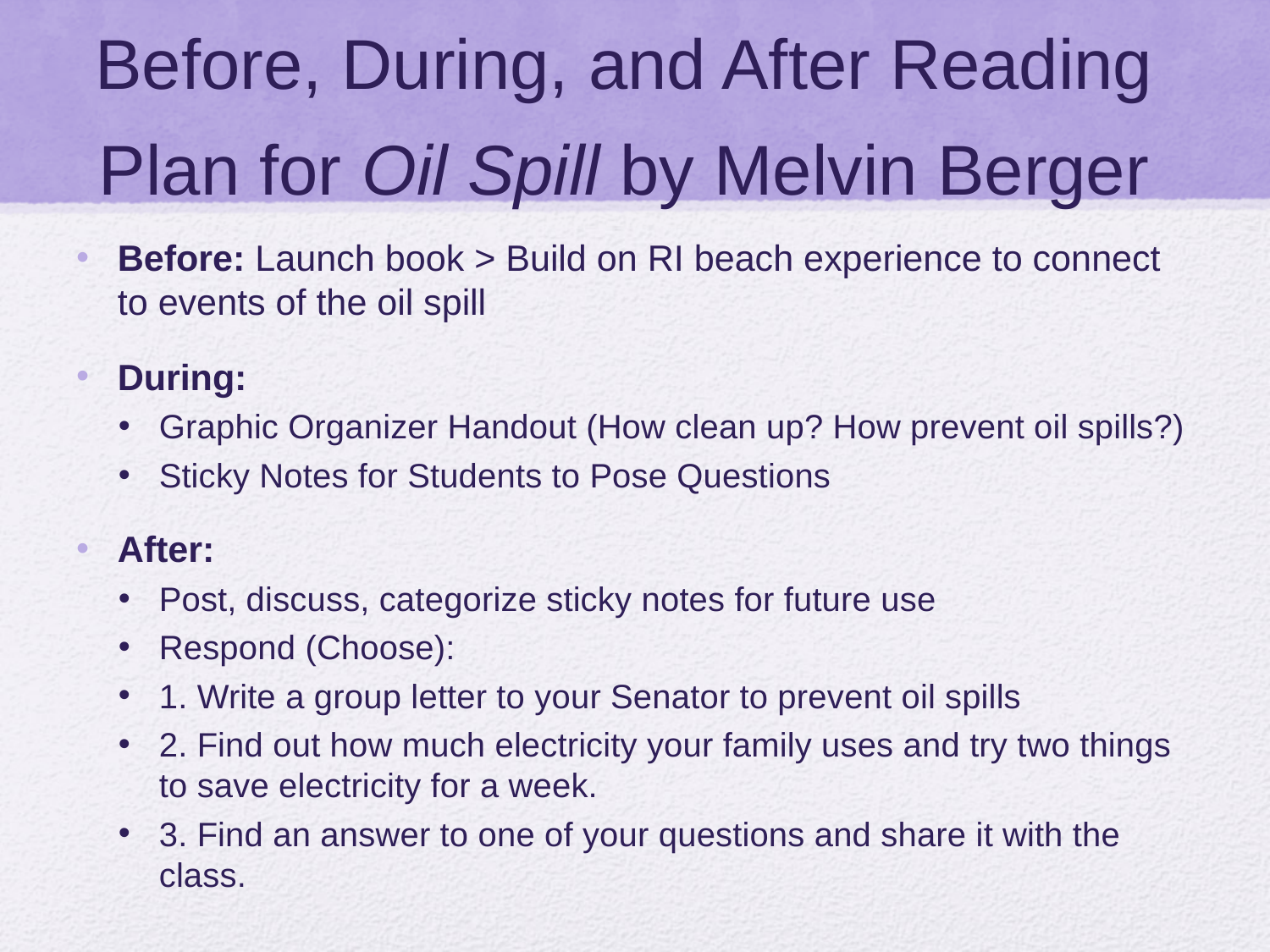

# Before, During, and After Reading Plan for Oil Spill by Melvin Berger
Before: Launch book > Build on RI beach experience to connect to events of the oil spill
During:
Graphic Organizer Handout (How clean up? How prevent oil spills?)
Sticky Notes for Students to Pose Questions
After:
Post, discuss, categorize sticky notes for future use
Respond (Choose):
1. Write a group letter to your Senator to prevent oil spills
2. Find out how much electricity your family uses and try two things to save electricity for a week.
3. Find an answer to one of your questions and share it with the class.